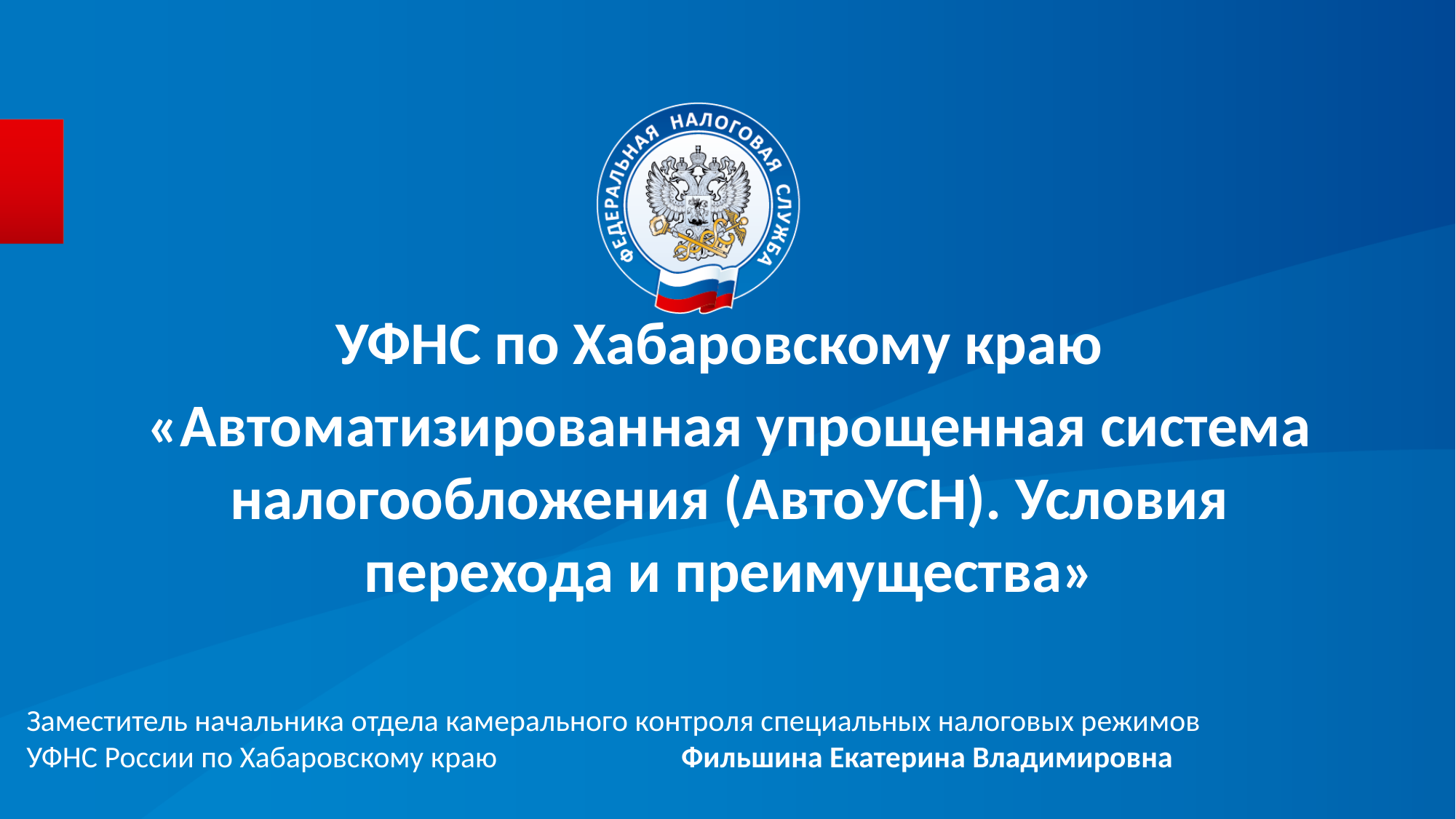

УФНС по Хабаровскому краю
# «Автоматизированная упрощенная система налогообложения (АвтоУСН). Условия перехода и преимущества»
Заместитель начальника отдела камерального контроля специальных налоговых режимов
УФНС России по Хабаровскому краю		Фильшина Екатерина Владимировна